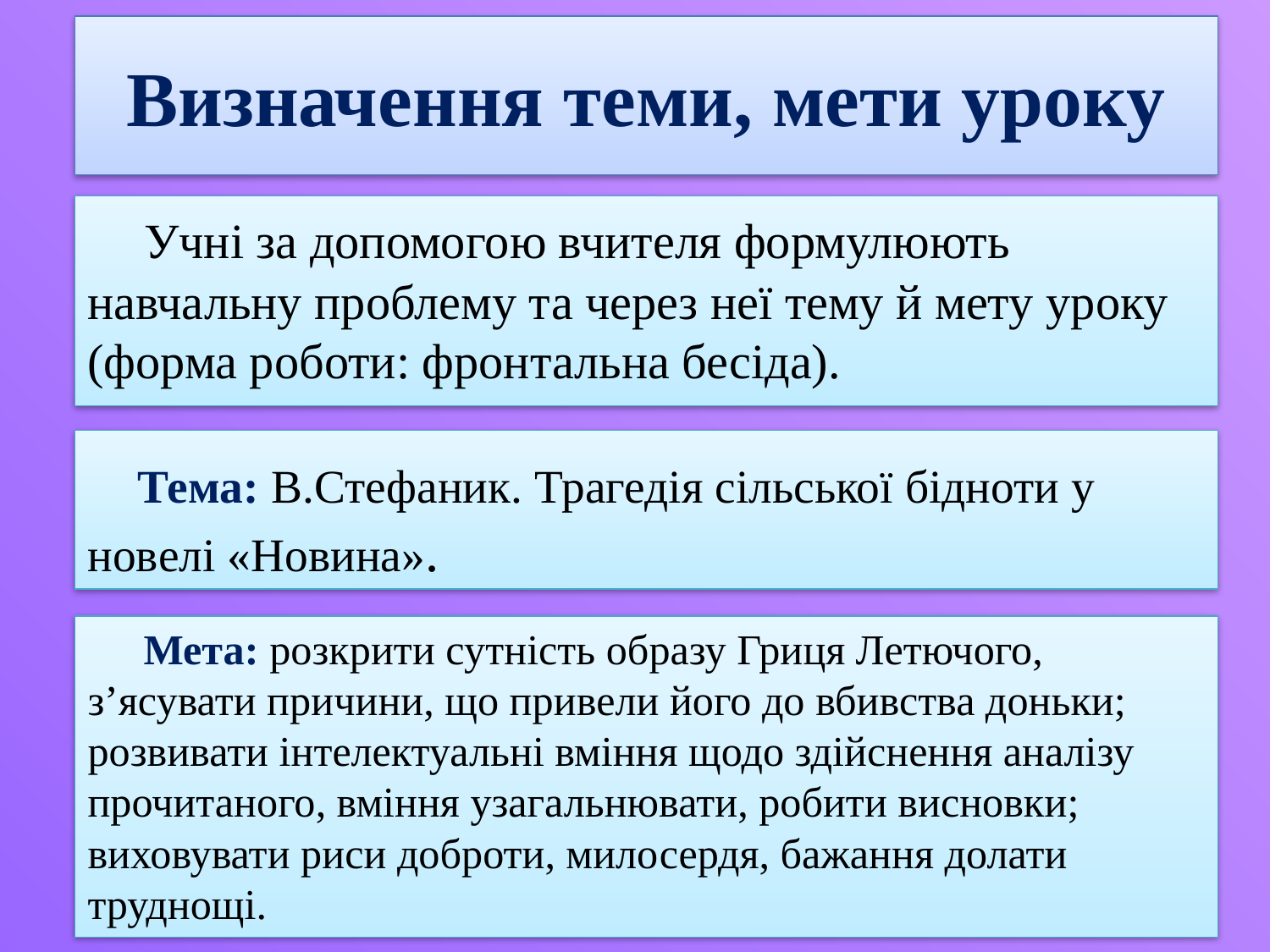

# Визначення теми, мети уроку
    Учні за допомогою вчителя формулюють навчальну проблему та через неї тему й мету уроку (форма роботи: фронтальна бесіда).
   Тема: В.Стефаник. Трагедія сільської бідноти у новелі «Новина».
      Мета: розкрити сутність образу Гриця Летючого, з’ясувати причини, що привели його до вбивства доньки; розвивати інтелектуальні вміння щодо здійснення аналізу прочитаного, вміння узагальнювати, робити висновки; виховувати риси доброти, милосердя, бажання долати труднощі.